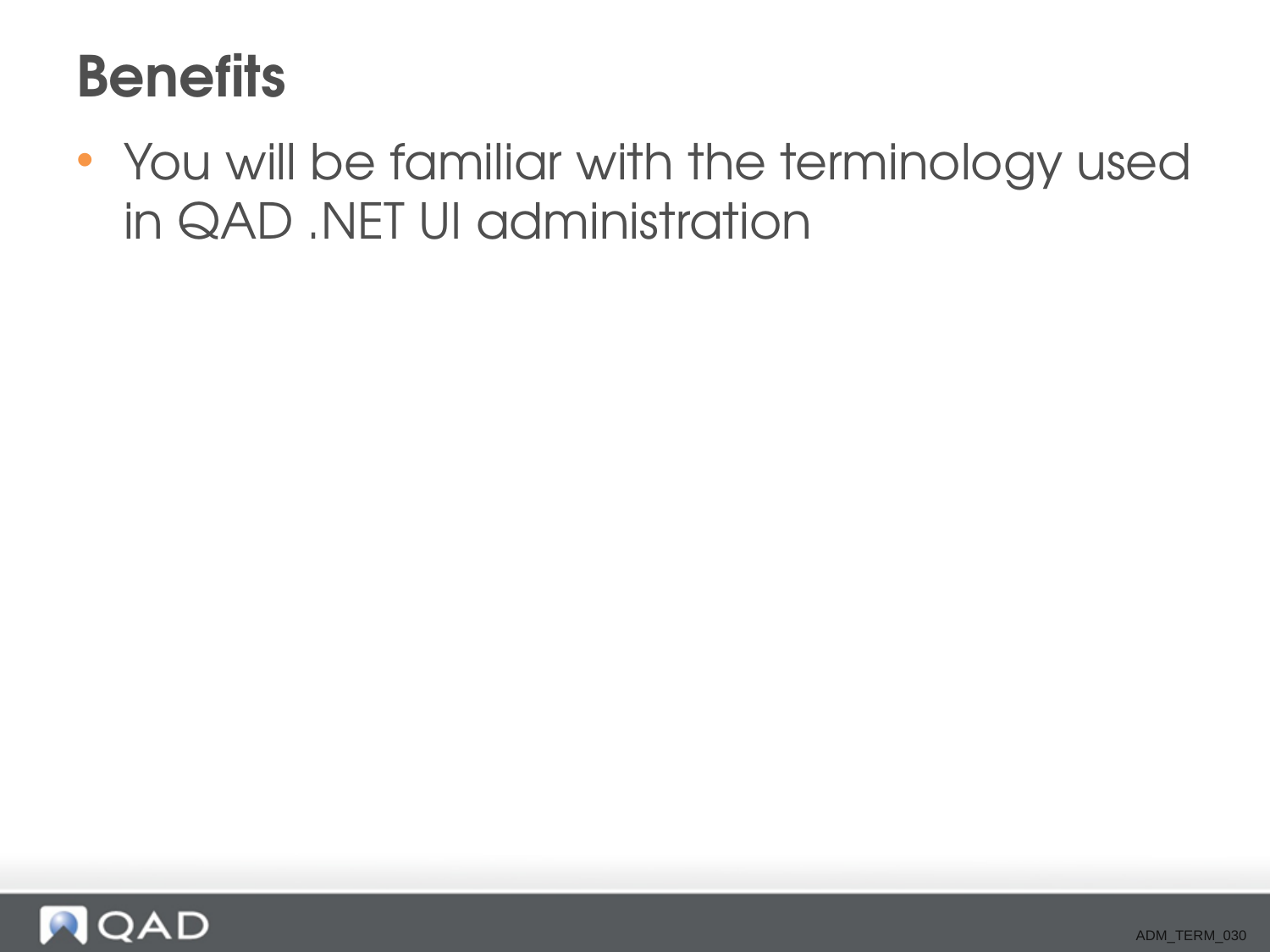

# Benefits
You will be familiar with the terminology used in QAD .NET UI administration

ADM_TERM_030